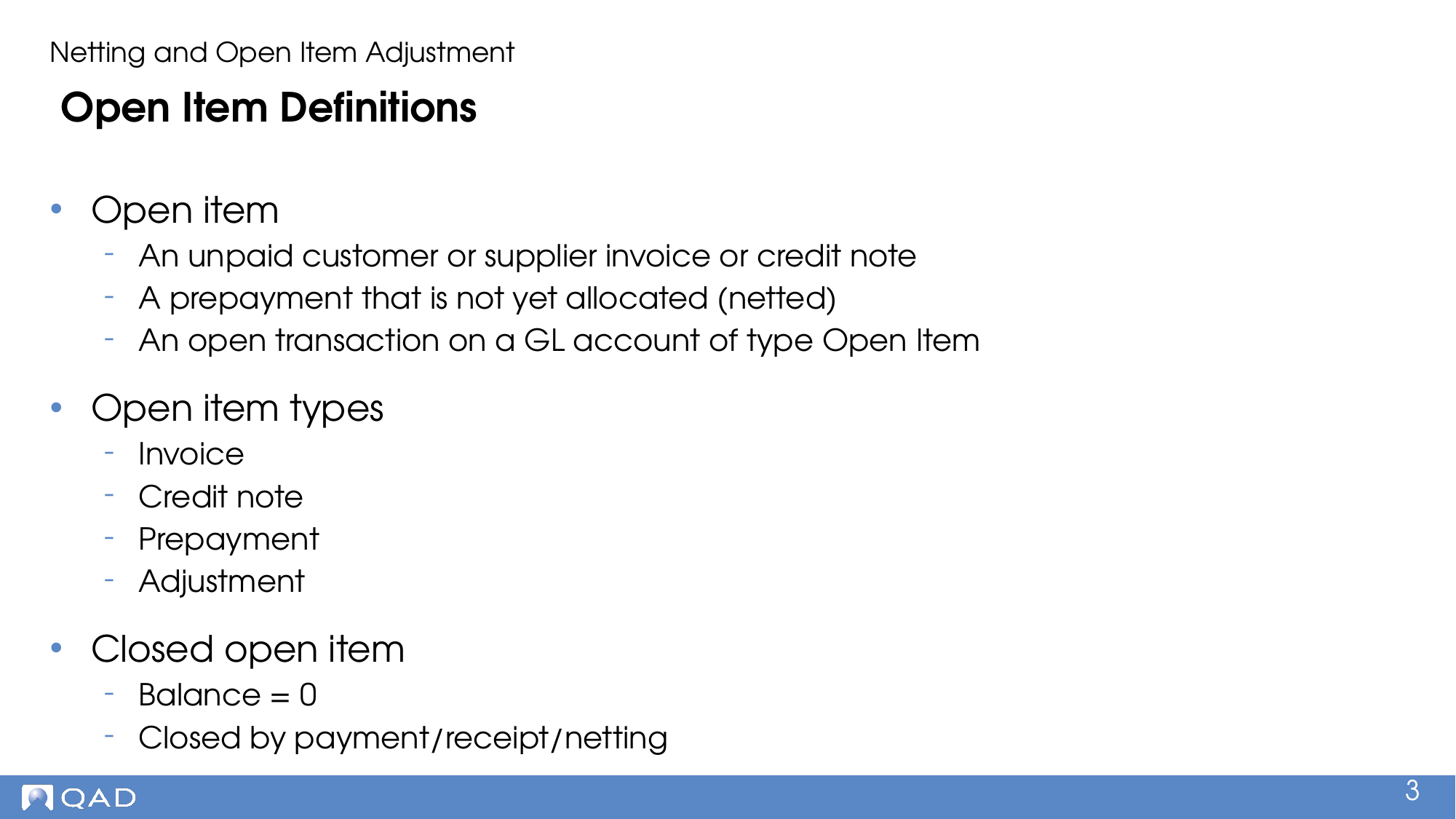

Netting and Open Item Adjustment
# Open Item Definitions
Open item
An unpaid customer or supplier invoice or credit note
A prepayment that is not yet allocated (netted)
An open transaction on a GL account of type Open Item
Open item types
Invoice
Credit note
Prepayment
Adjustment
Closed open item
Balance = 0
Closed by payment/receipt/netting

3